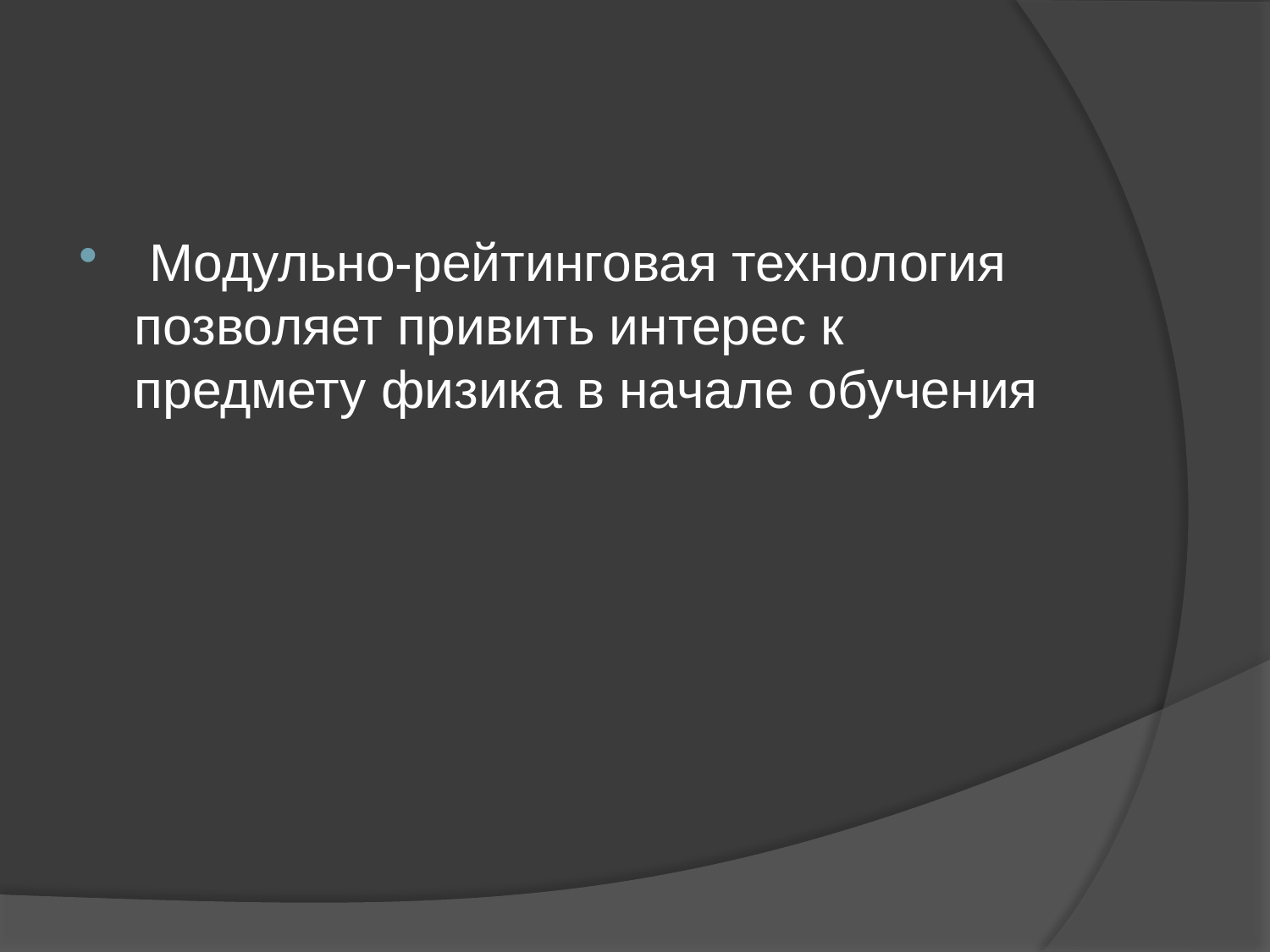

#
 Модульно-рейтинговая технология позволяет привить интерес к предмету физика в начале обучения